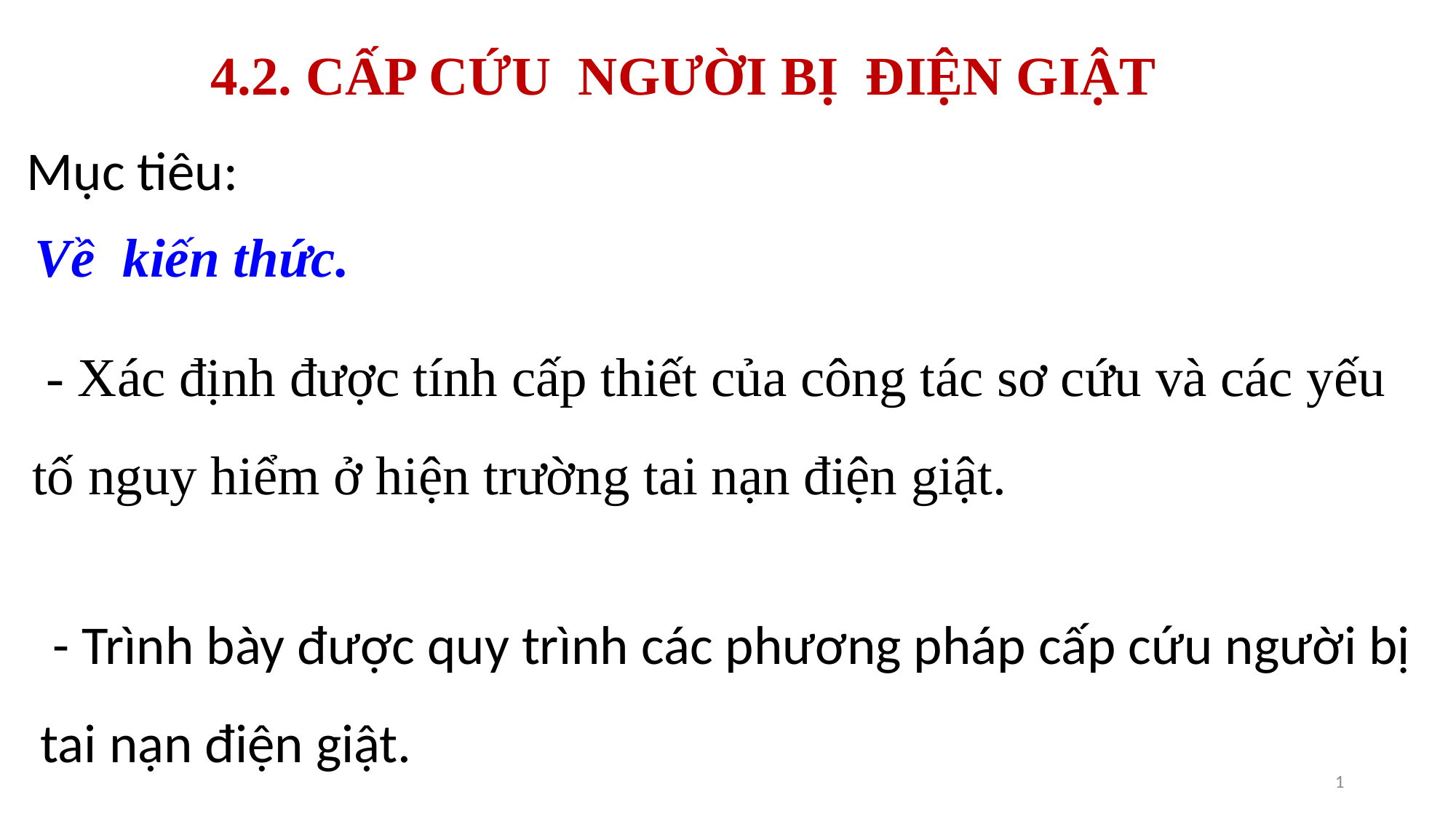

4.2. CẤP CỨU  NGƯỜI BỊ  ĐIỆN GIẬT
 Mục tiêu:
 Về  kiến thức.
 - Xác định được tính cấp thiết của công tác sơ cứu và các yếu tố nguy hiểm ở hiện trường tai nạn điện giật.
 - Trình bày được quy trình các phương pháp cấp cứu người bị tai nạn điện giật.
1